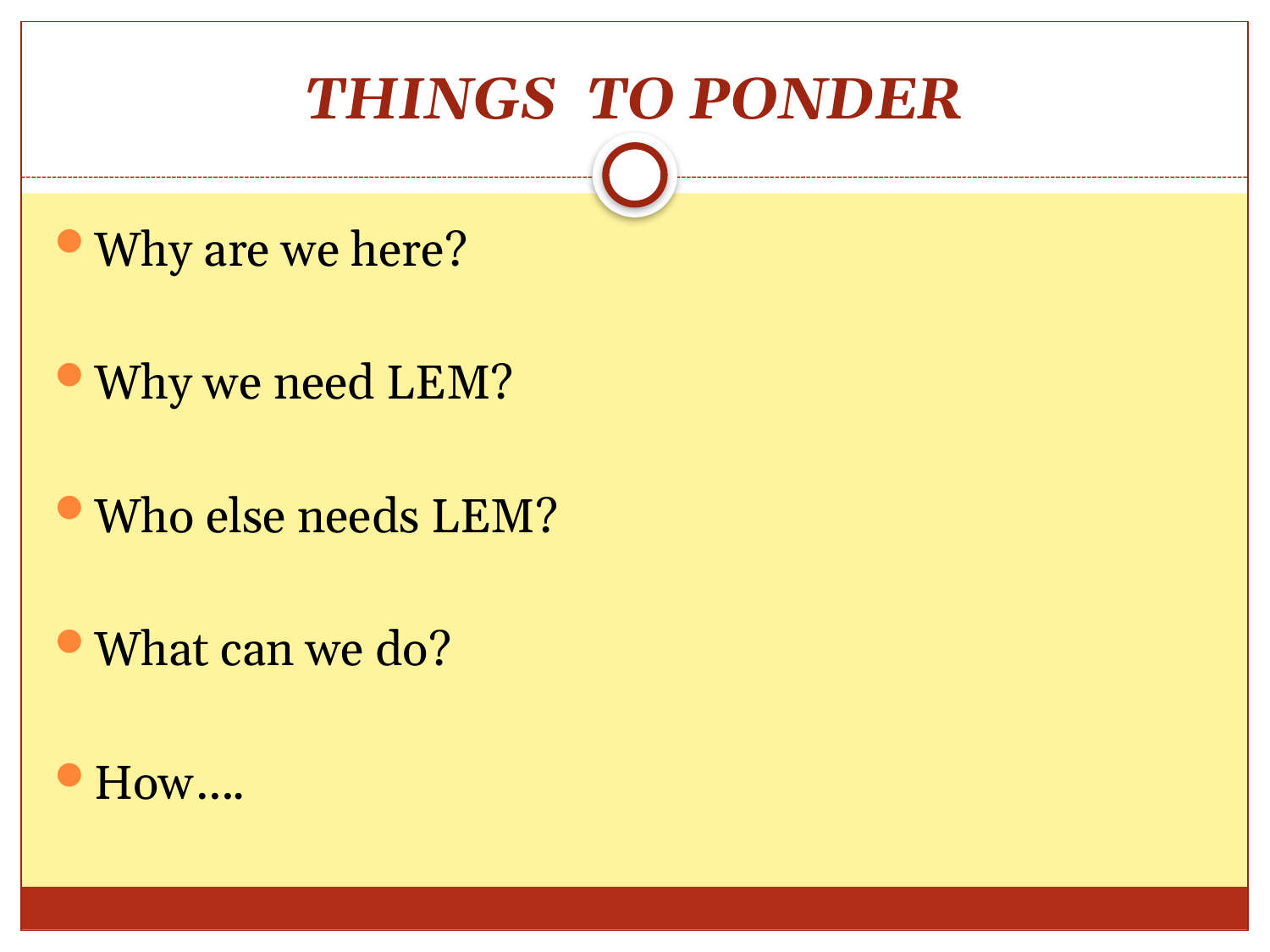

# THINGS  TO PONDER
Why are we here?

Why we need LEM?

Who else needs LEM?

What can we do?

How….